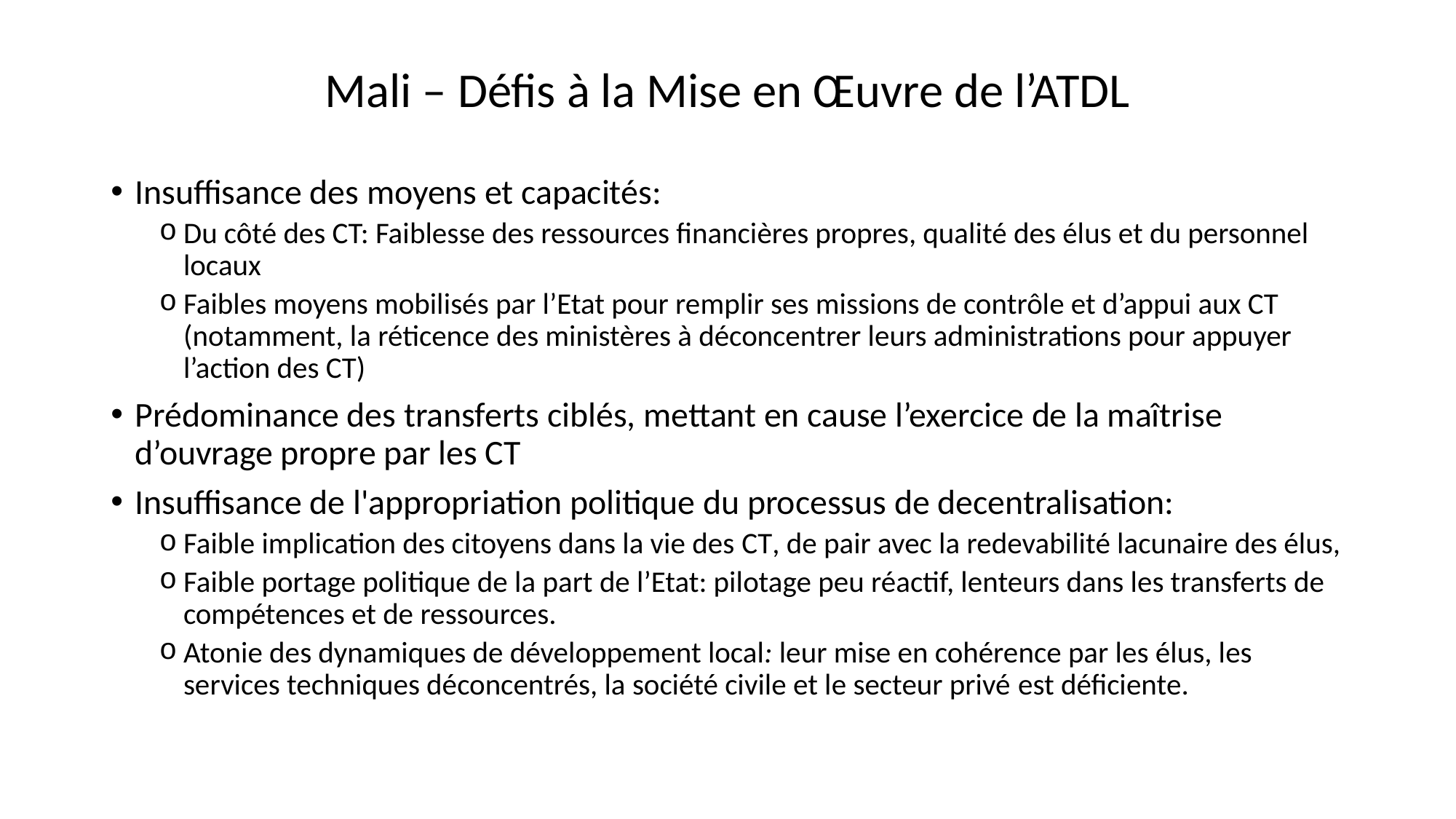

# Mali – Défis à la Mise en Œuvre de l’ATDL
Insuffisance des moyens et capacités:
Du côté des CT: Faiblesse des ressources financières propres, qualité des élus et du personnel locaux
Faibles moyens mobilisés par l’Etat pour remplir ses missions de contrôle et d’appui aux CT (notamment, la réticence des ministères à déconcentrer leurs administrations pour appuyer l’action des CT)
Prédominance des transferts ciblés, mettant en cause l’exercice de la maîtrise d’ouvrage propre par les CT
Insuffisance de l'appropriation politique du processus de decentralisation:
Faible implication des citoyens dans la vie des Ct, de pair avec la redevabilité lacunaire des élus,
Faible portage politique de la part de l’Etat: pilotage peu réactif, lenteurs dans les transferts de compétences et de ressources.
Atonie des dynamiques de développement local: leur mise en cohérence par les élus, les services techniques déconcentrés, la société civile et le secteur privé est déficiente.